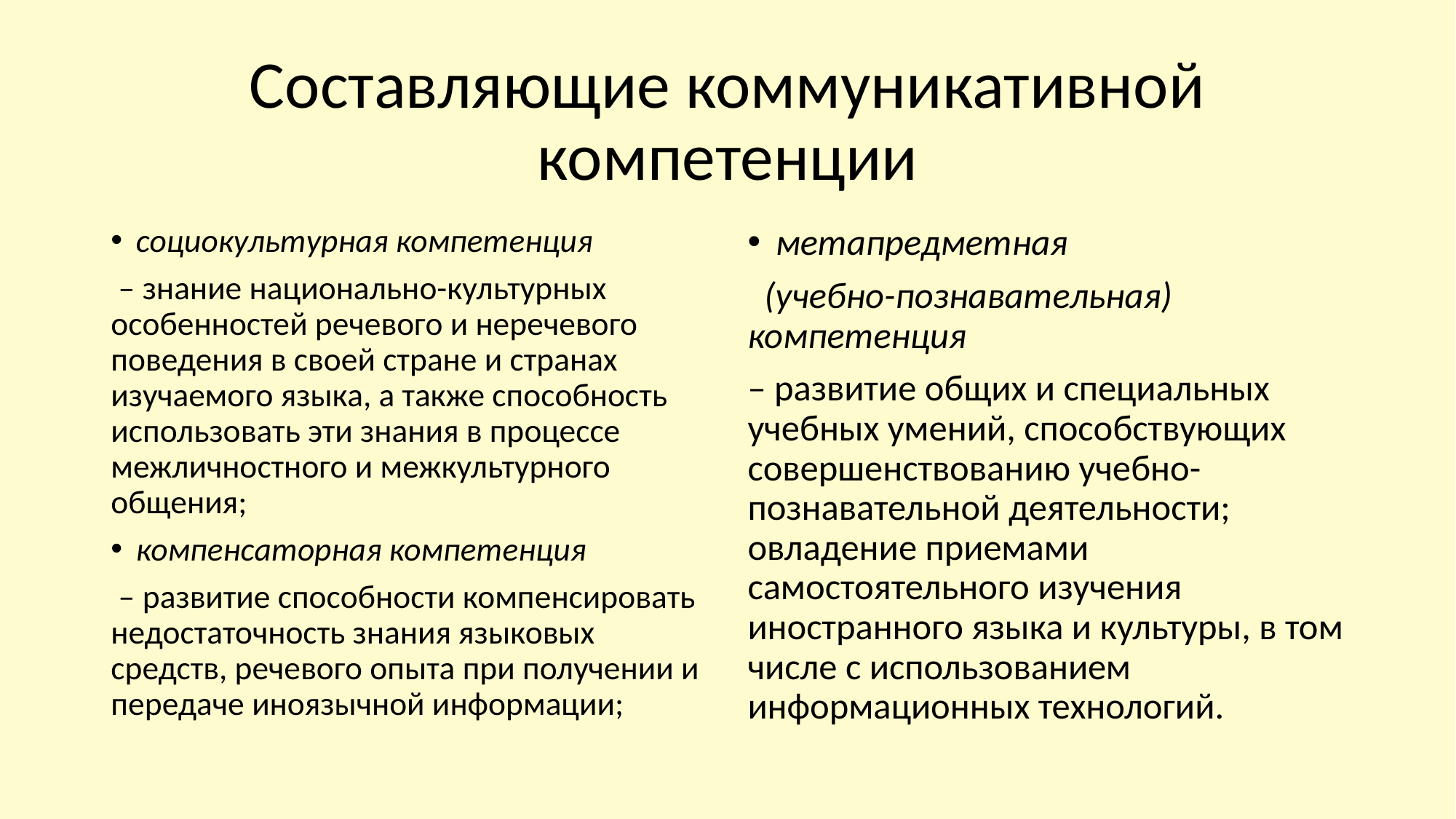

# Составляющие коммуникативной компетенции
социокультурная компетенция
 – знание национально-культурных особенностей речевого и неречевого поведения в своей стране и странах изучаемого языка, а также способность использовать эти знания в процессе межличностного и межкультурного общения;
компенсаторная компетенция
 – развитие способности компенсировать недостаточность знания языковых средств, речевого опыта при получении и передаче иноязычной информации;

метапредметная
  (учебно-познавательная) компетенция
– развитие общих и специальных учебных умений, способствующих совершенствованию учебно-познавательной деятельности; овладение приемами самостоятельного изучения иностранного языка и культуры, в том числе с использованием информационных технологий.